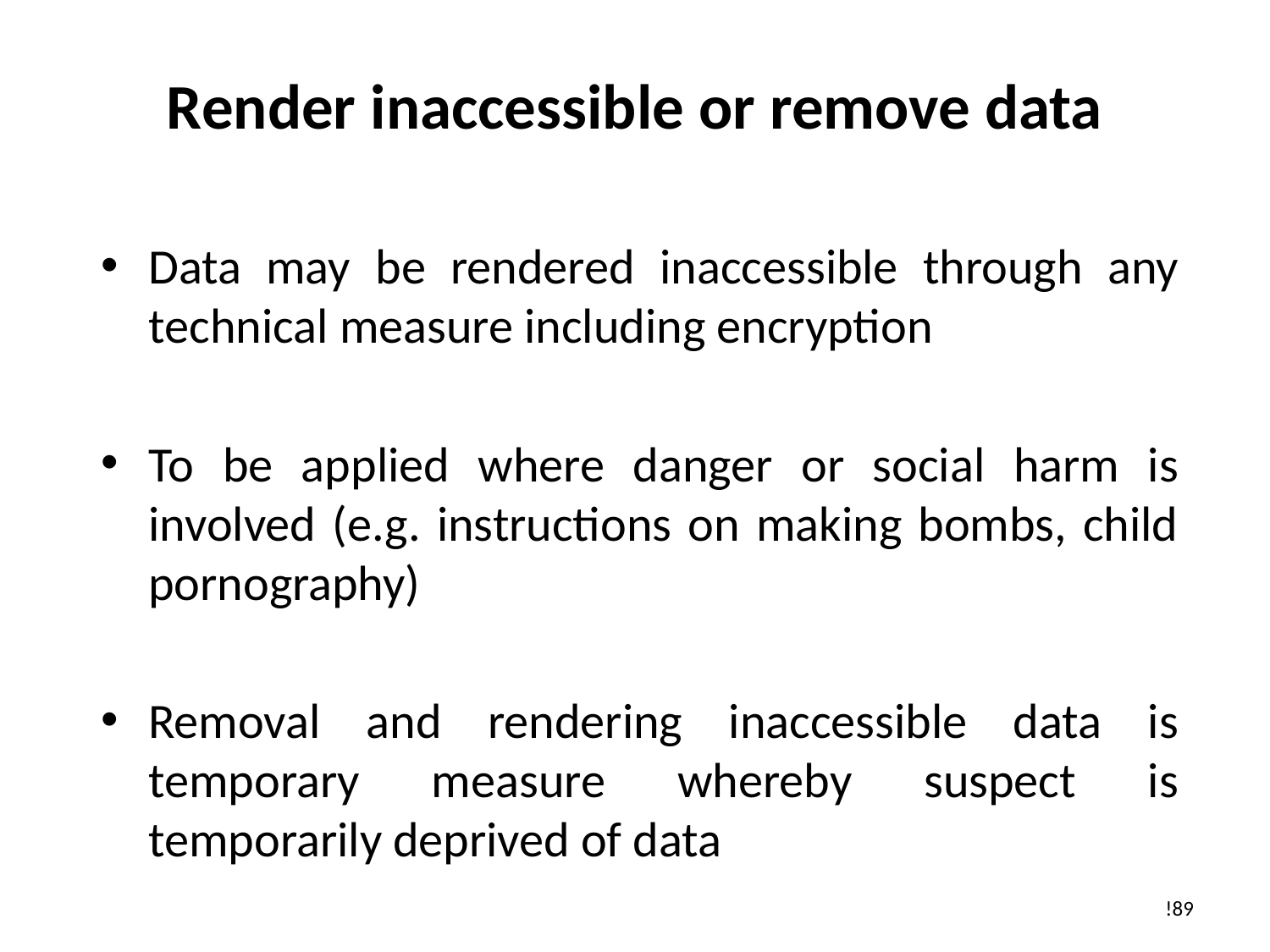

# Render inaccessible or remove data
Data may be rendered inaccessible through any technical measure including encryption

To be applied where danger or social harm is involved (e.g. instructions on making bombs, child pornography)

Removal and rendering inaccessible data is temporary measure whereby suspect is temporarily deprived of data
!89